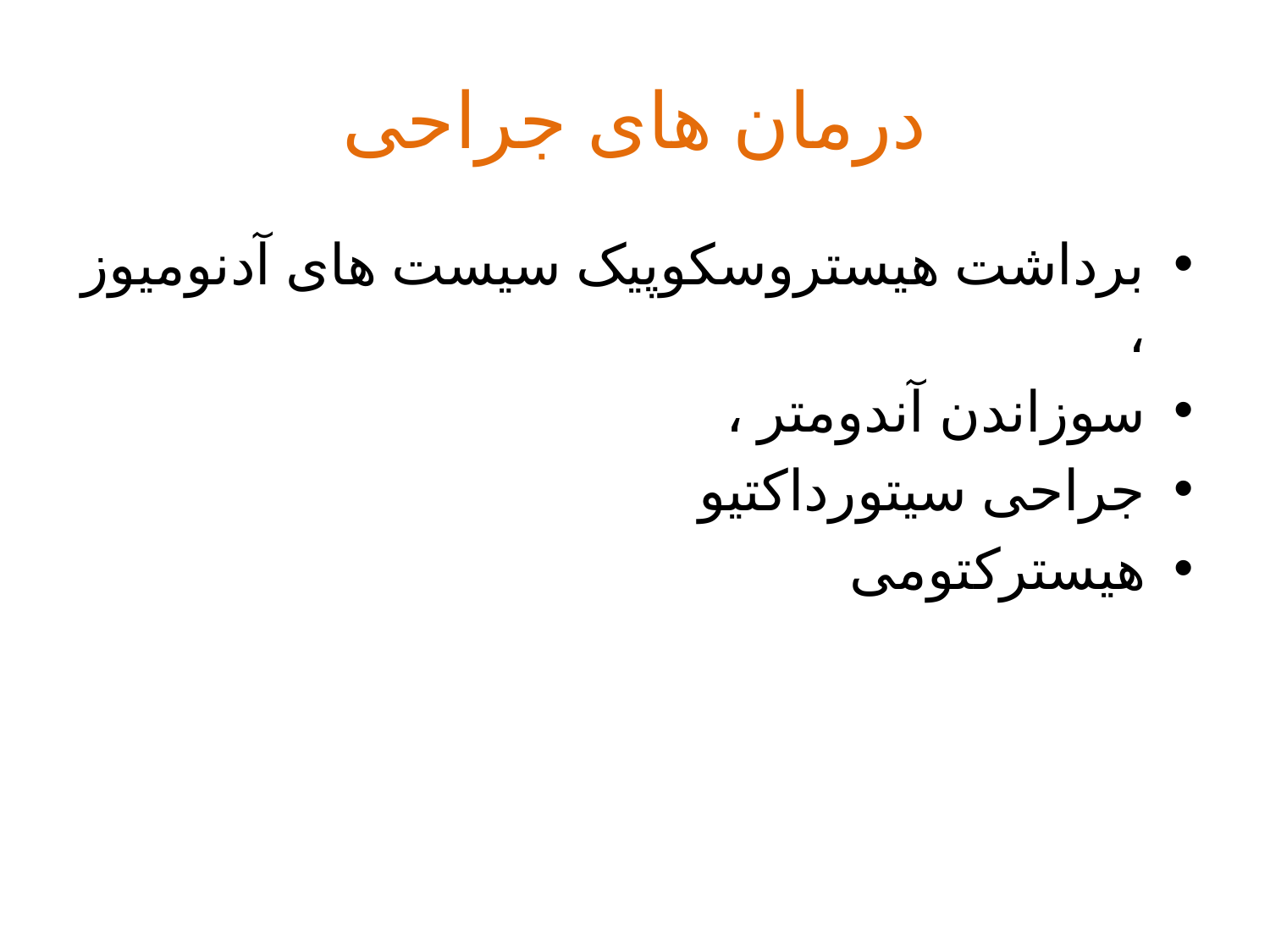

# درمان های جراحی
برداشت هیستروسکوپیک سیست های آدنومیوز ،
سوزاندن آندومتر ،
جراحی سیتورداکتیو
هیسترکتومی